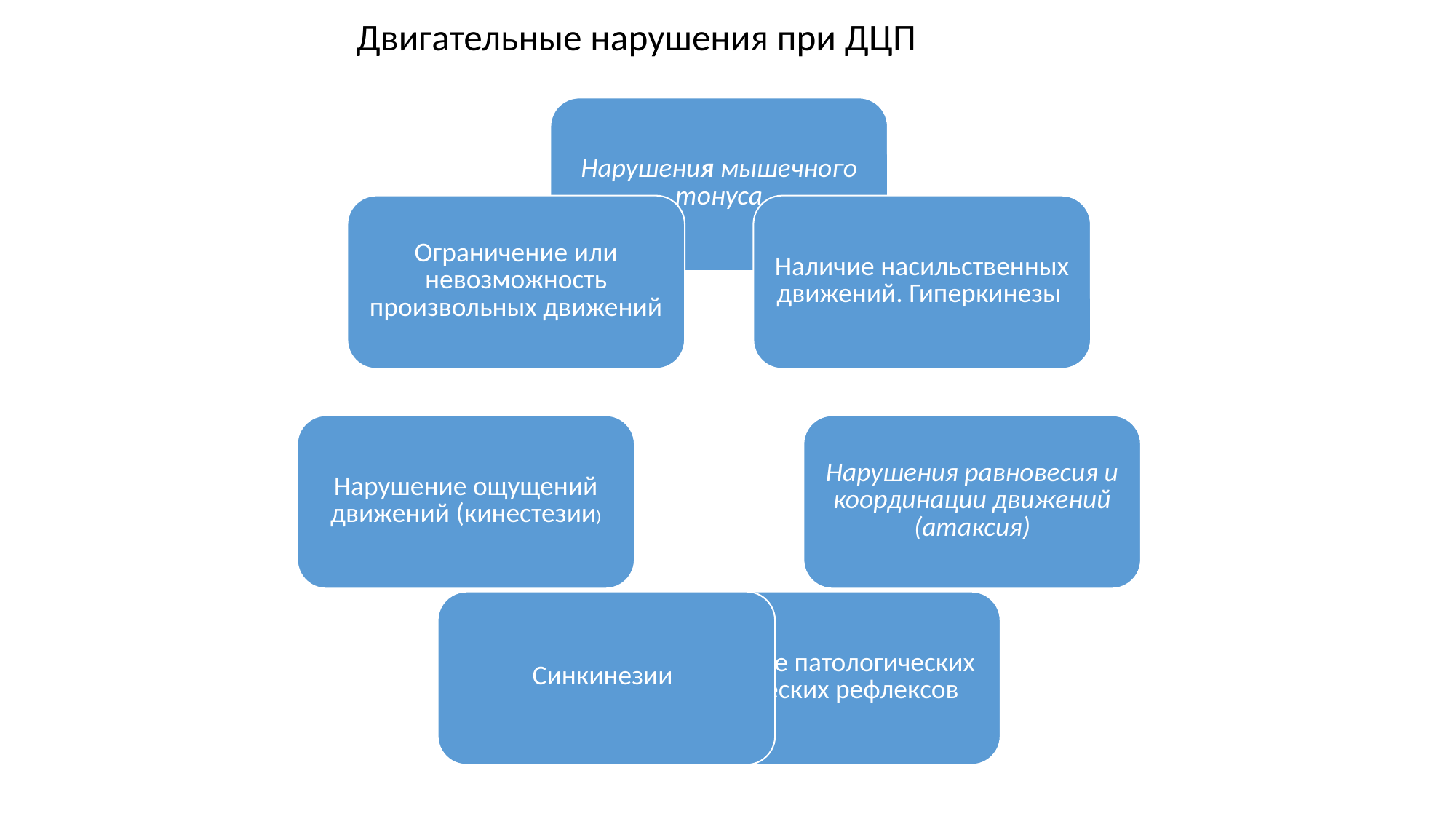

# Двигательные нарушения при ДЦП
Нарушения мышечного тонуса
Ограничение или невозможность произвольных движений
Наличие насильственных движений. Гиперкинезы
Нарушения равновесия и координации движений (атаксия)
Нарушение ощущений движений (кинестезии)
Синкинезии
Наличие патологических тонических рефлексов